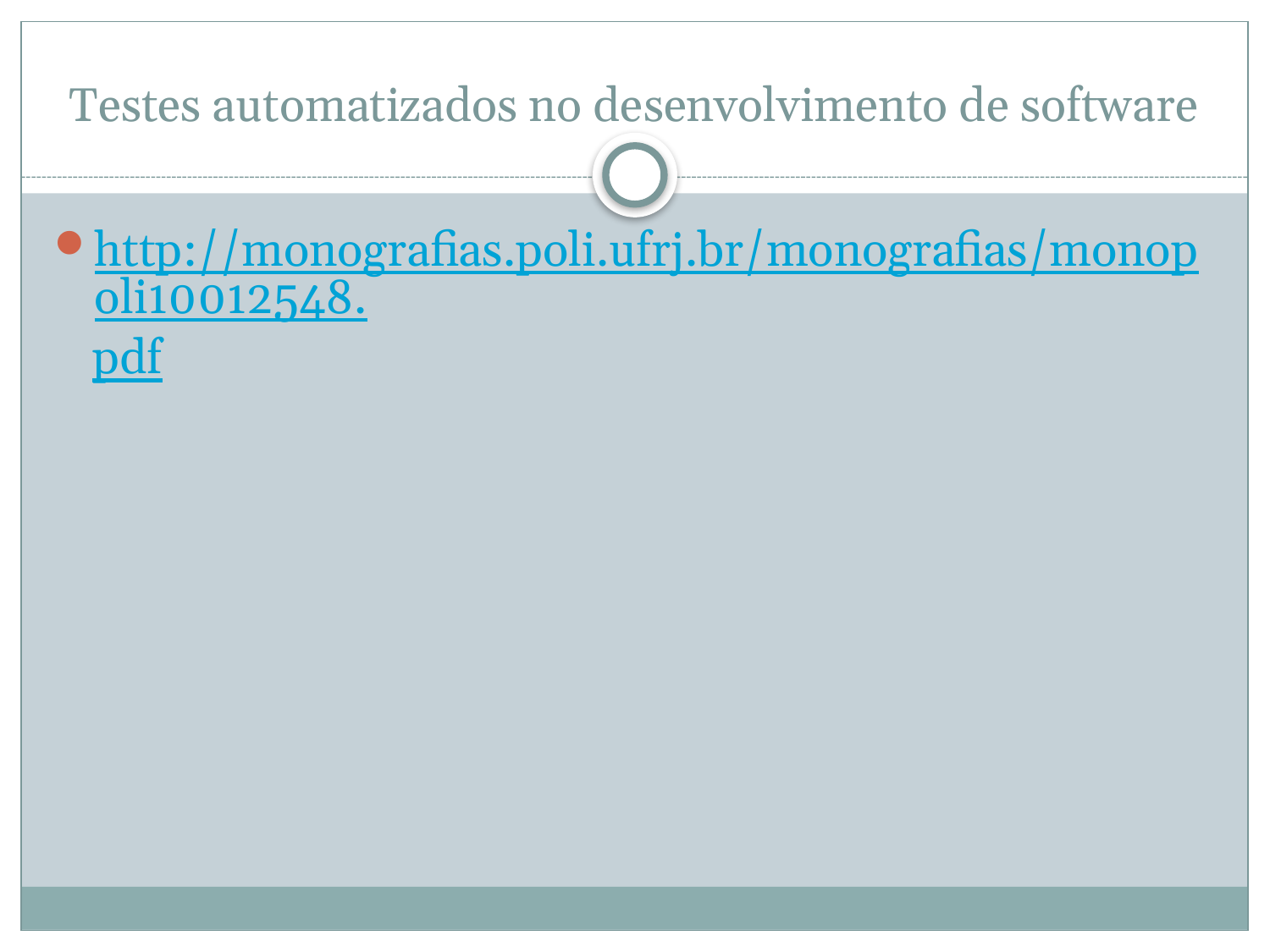

# Testes automatizados no desenvolvimento de software
http://monografias.poli.ufrj.br/monografias/monopoli10012548.pdf